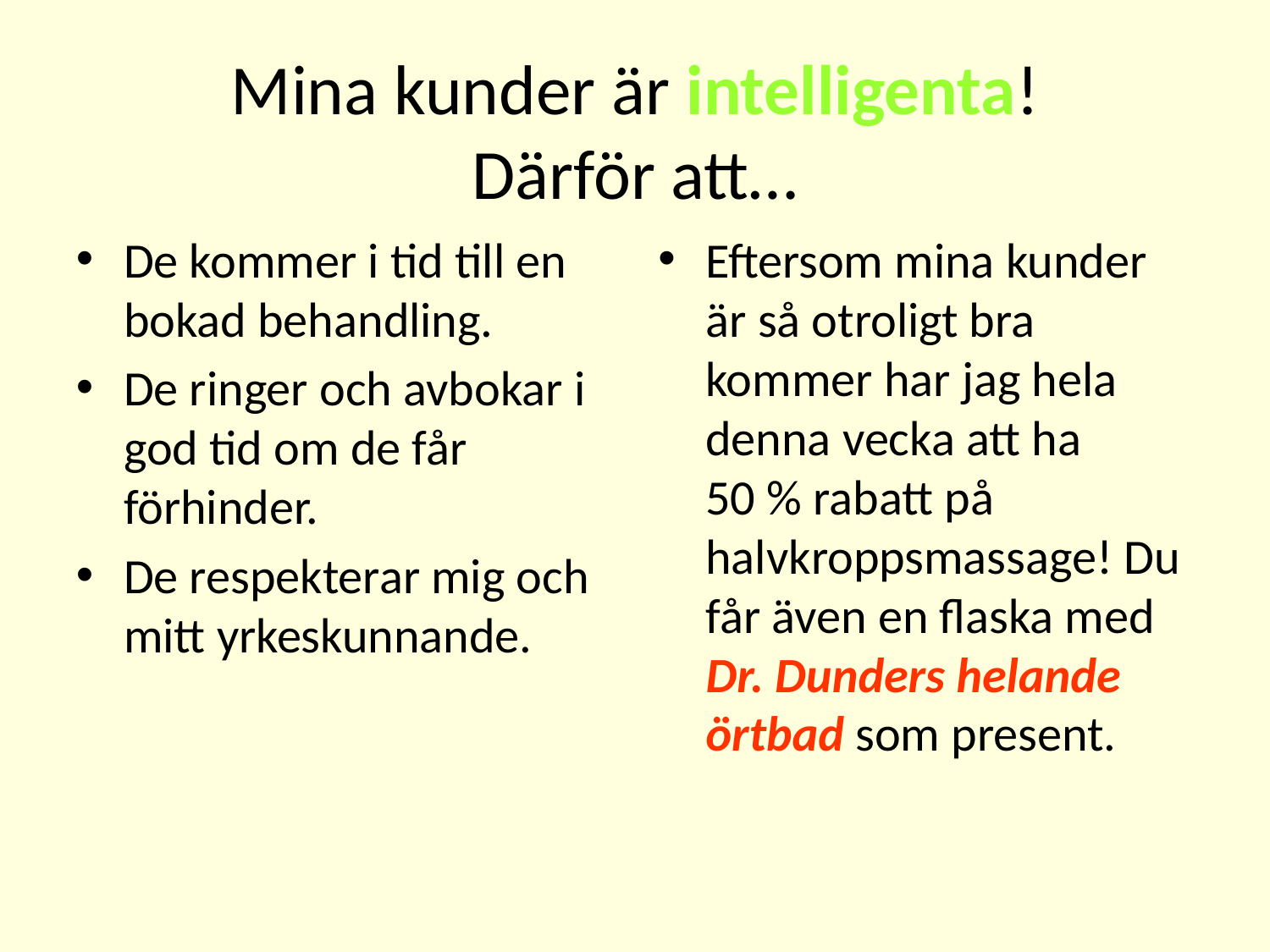

Mina kunder är intelligenta!
Därför att…
De kommer i tid till en bokad behandling.
De ringer och avbokar i god tid om de får förhinder.
De respekterar mig och mitt yrkeskunnande.
Eftersom mina kunder är så otroligt bra kommer har jag hela denna vecka att ha
50 % rabatt på halvkroppsmassage! Du får även en flaska med Dr. Dunders helande örtbad som present.